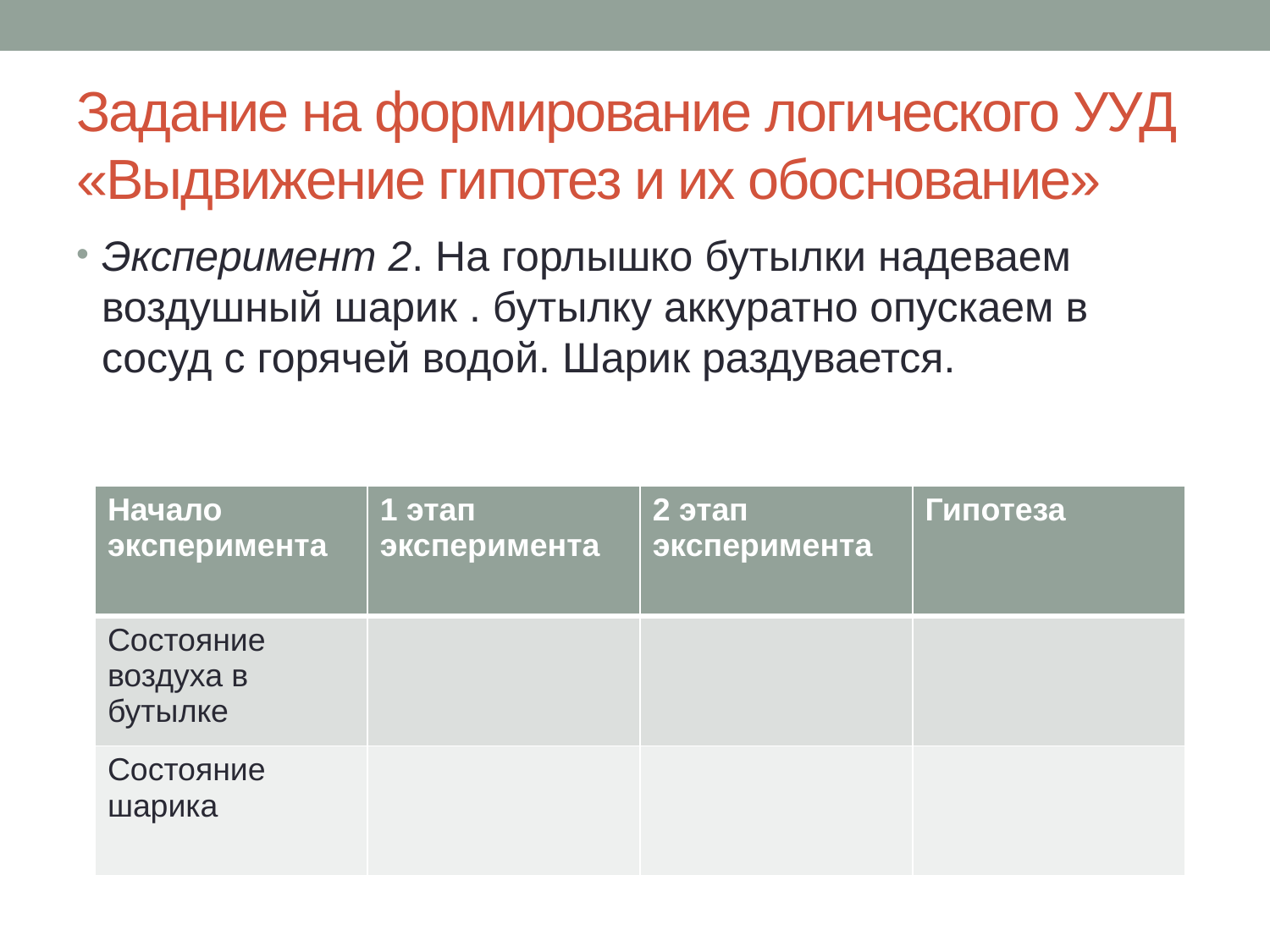

# Задание на формирование логического УУД «Выдвижение гипотез и их обоснование»
Эксперимент 2. На горлышко бутылки надеваем воздушный шарик . бутылку аккуратно опускаем в сосуд с горячей водой. Шарик раздувается.

| Начало эксперимента | 1 этап эксперимента | 2 этап эксперимента | Гипотеза |
| --- | --- | --- | --- |
| Состояние воздуха в бутылке |  |  |  |
| Состояние шарика |  |  |  |